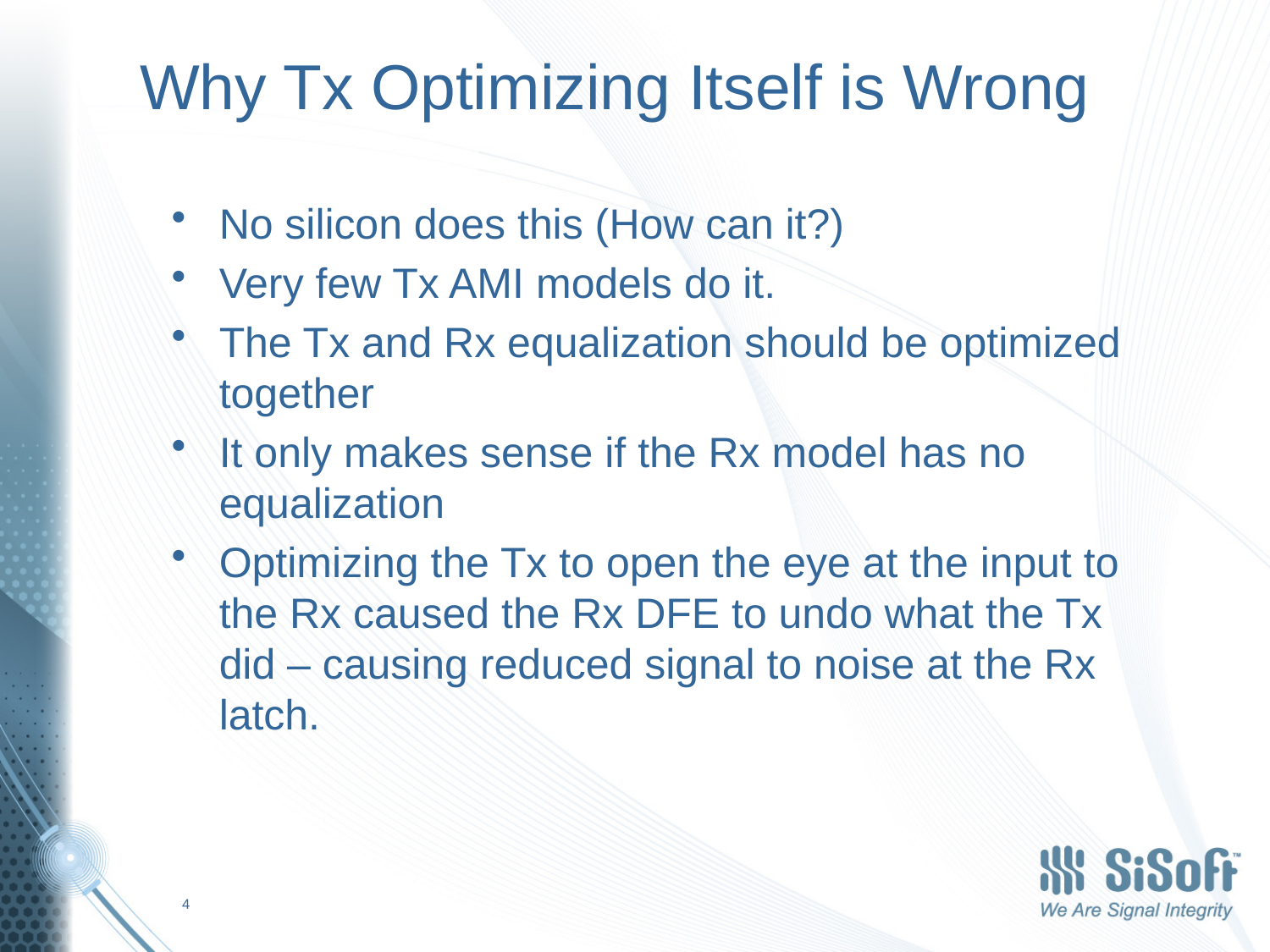

# Why Tx Optimizing Itself is Wrong
No silicon does this (How can it?)
Very few Tx AMI models do it.
The Tx and Rx equalization should be optimized together
It only makes sense if the Rx model has no equalization
Optimizing the Tx to open the eye at the input to the Rx caused the Rx DFE to undo what the Tx did – causing reduced signal to noise at the Rx latch.

4